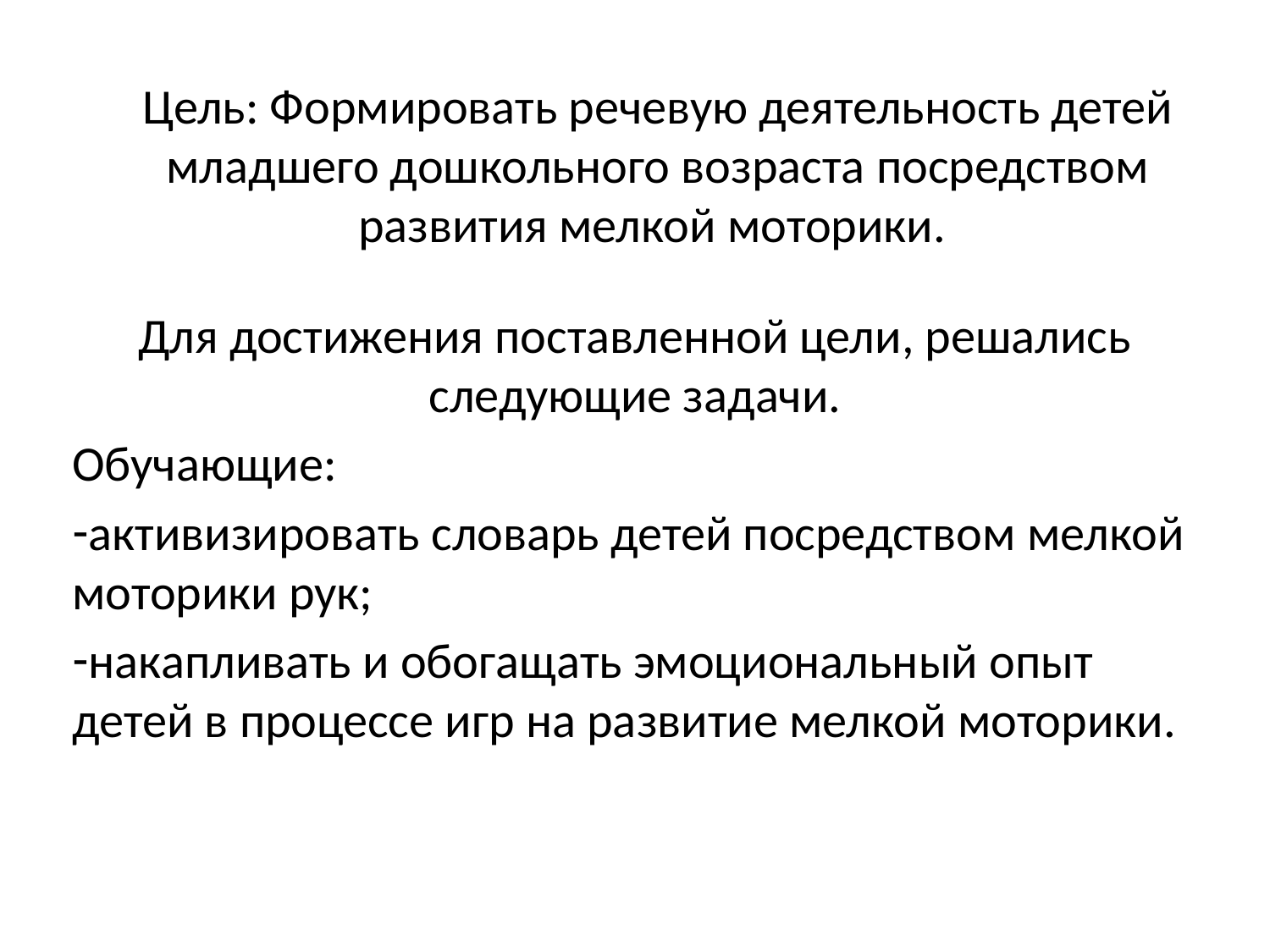

# Цель: Формировать речевую деятельность детей младшего дошкольного возраста посредством развития мелкой моторики.
Для достижения поставленной цели, решались следующие задачи.
Обучающие:
активизировать словарь детей посредством мелкой моторики рук;
накапливать и обогащать эмоциональный опыт детей в процессе игр на развитие мелкой моторики.